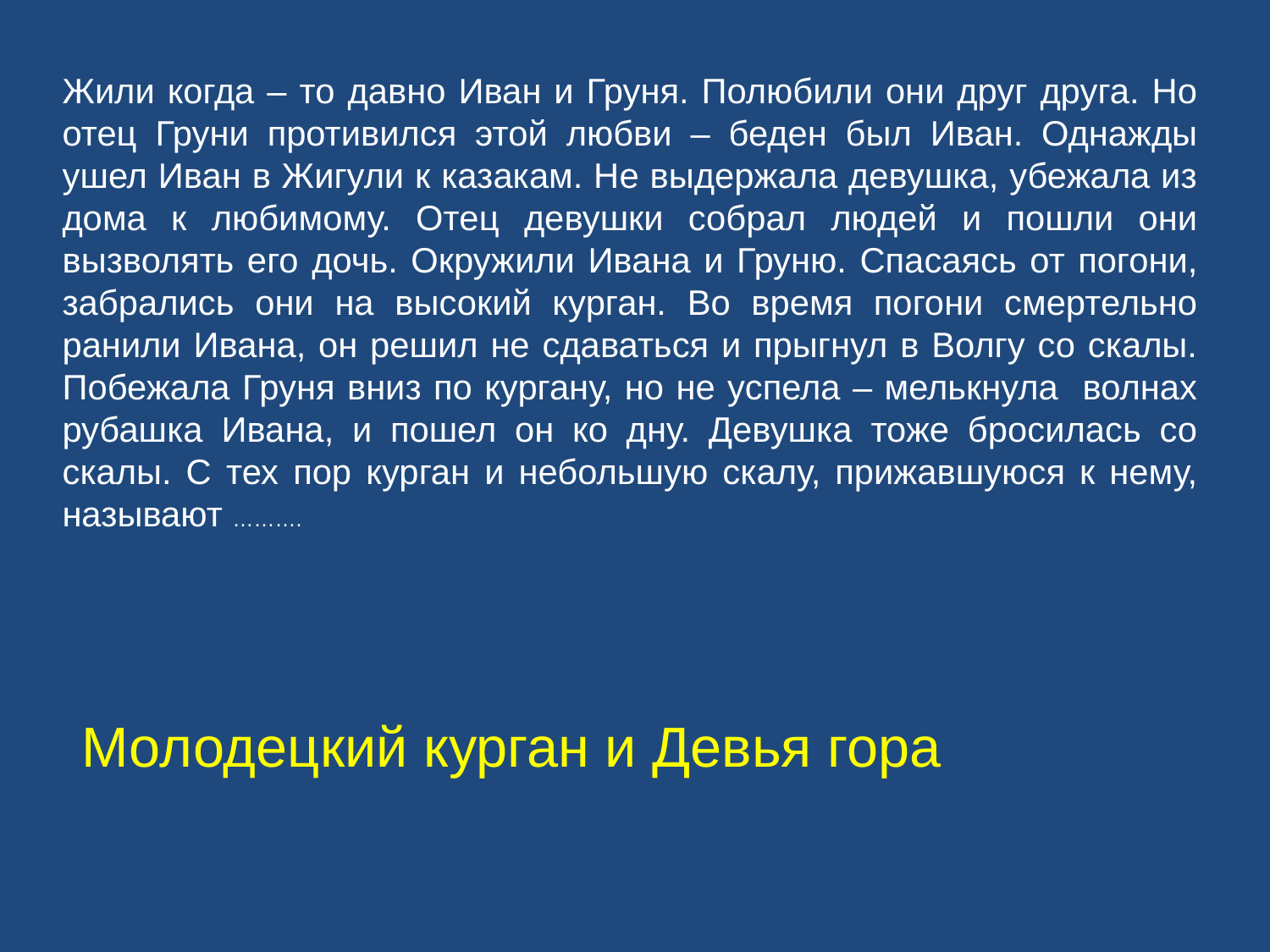

Жили когда – то давно Иван и Груня. Полюбили они друг друга. Но отец Груни противился этой любви – беден был Иван. Однажды ушел Иван в Жигули к казакам. Не выдержала девушка, убежала из дома к любимому. Отец девушки собрал людей и пошли они вызволять его дочь. Окружили Ивана и Груню. Спасаясь от погони, забрались они на высокий курган. Во время погони смертельно ранили Ивана, он решил не сдаваться и прыгнул в Волгу со скалы. Побежала Груня вниз по кургану, но не успела – мелькнула  волнах рубашка Ивана, и пошел он ко дну. Девушка тоже бросилась со скалы. С тех пор курган и небольшую скалу, прижавшуюся к нему, называют ……….
Молодецкий курган и Девья гора